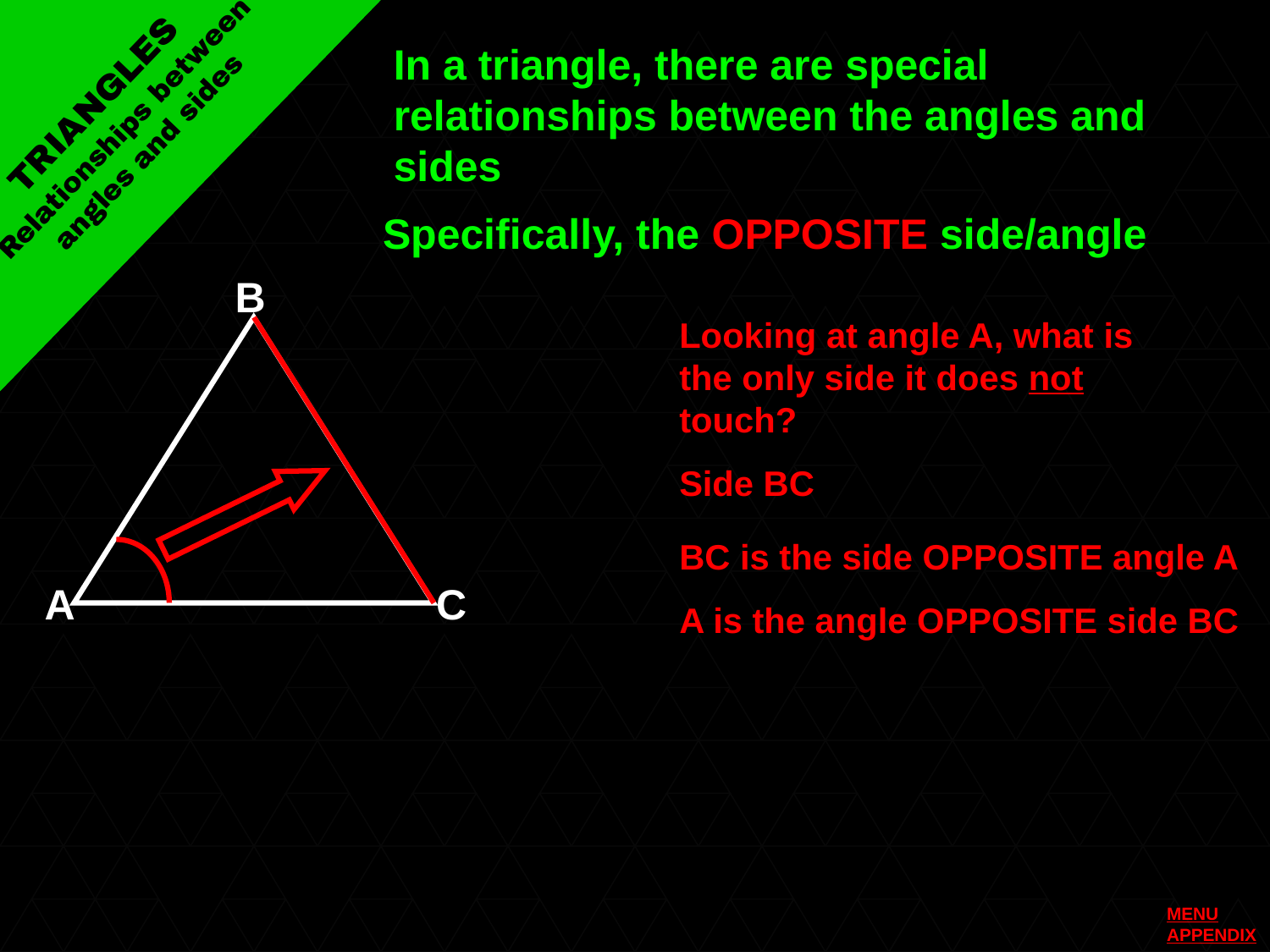

In a triangle, there are special relationships between the angles and sides
TRIANGLES
Relationships between angles and sides
Specifically, the OPPOSITE side/angle
B

A
C
Looking at angle A, what is the only side it does not touch?

Side BC

BC is the side OPPOSITE angle A

A is the angle OPPOSITE side BC
MENU
APPENDIX